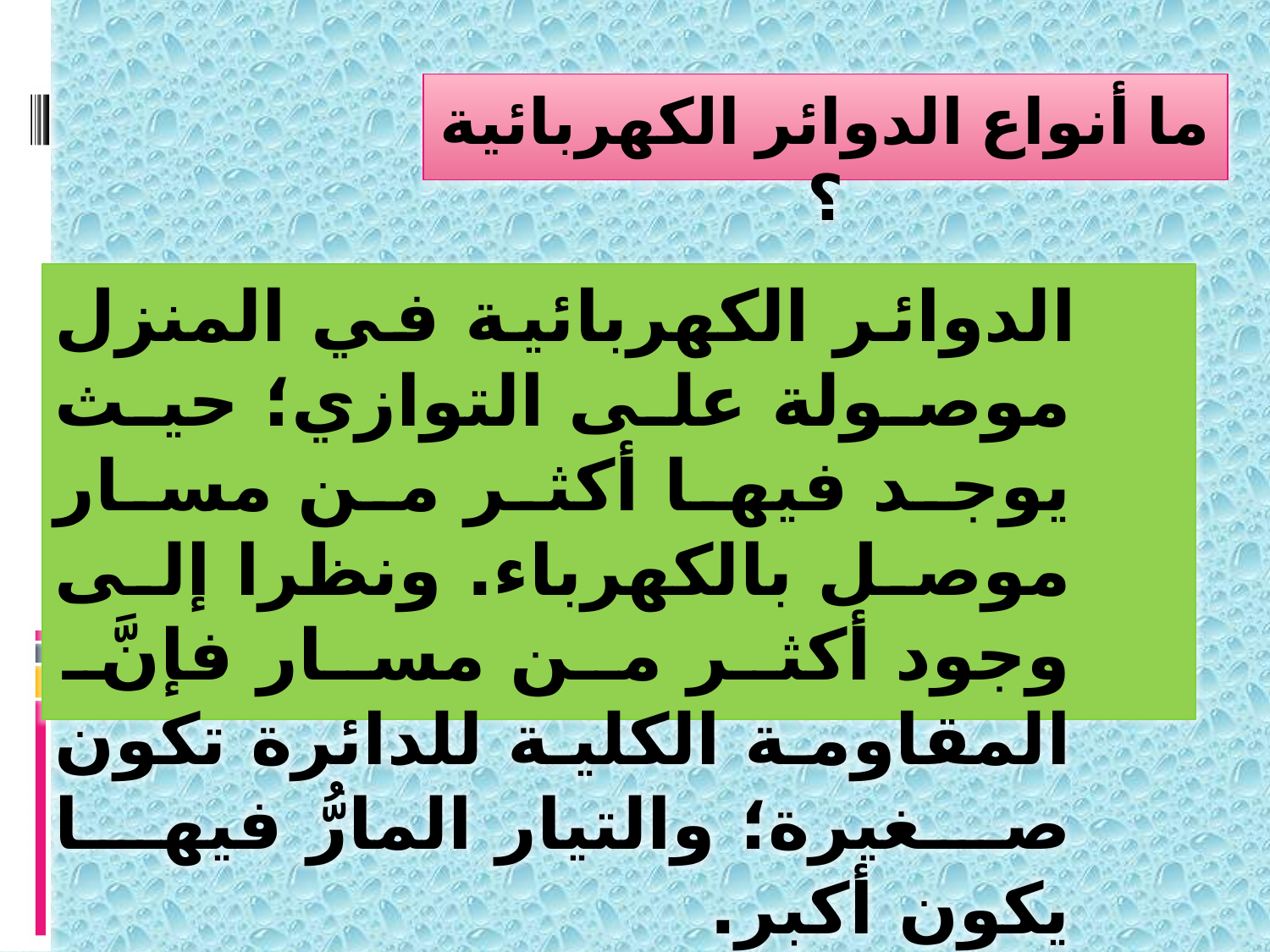

ما أنواع الدوائر الكهربائية ؟
    الدوائر الكهربائية في المنزل موصولة على التوازي؛ حيث يوجد فيها أكثر من مسار موصل بالكهرباء. ونظرا إلى وجود أكثر من مسار فإنَّ المقاومة الكلية للدائرة تكون صغيرة؛ والتيار المارُّ فيها يكون أكبر.